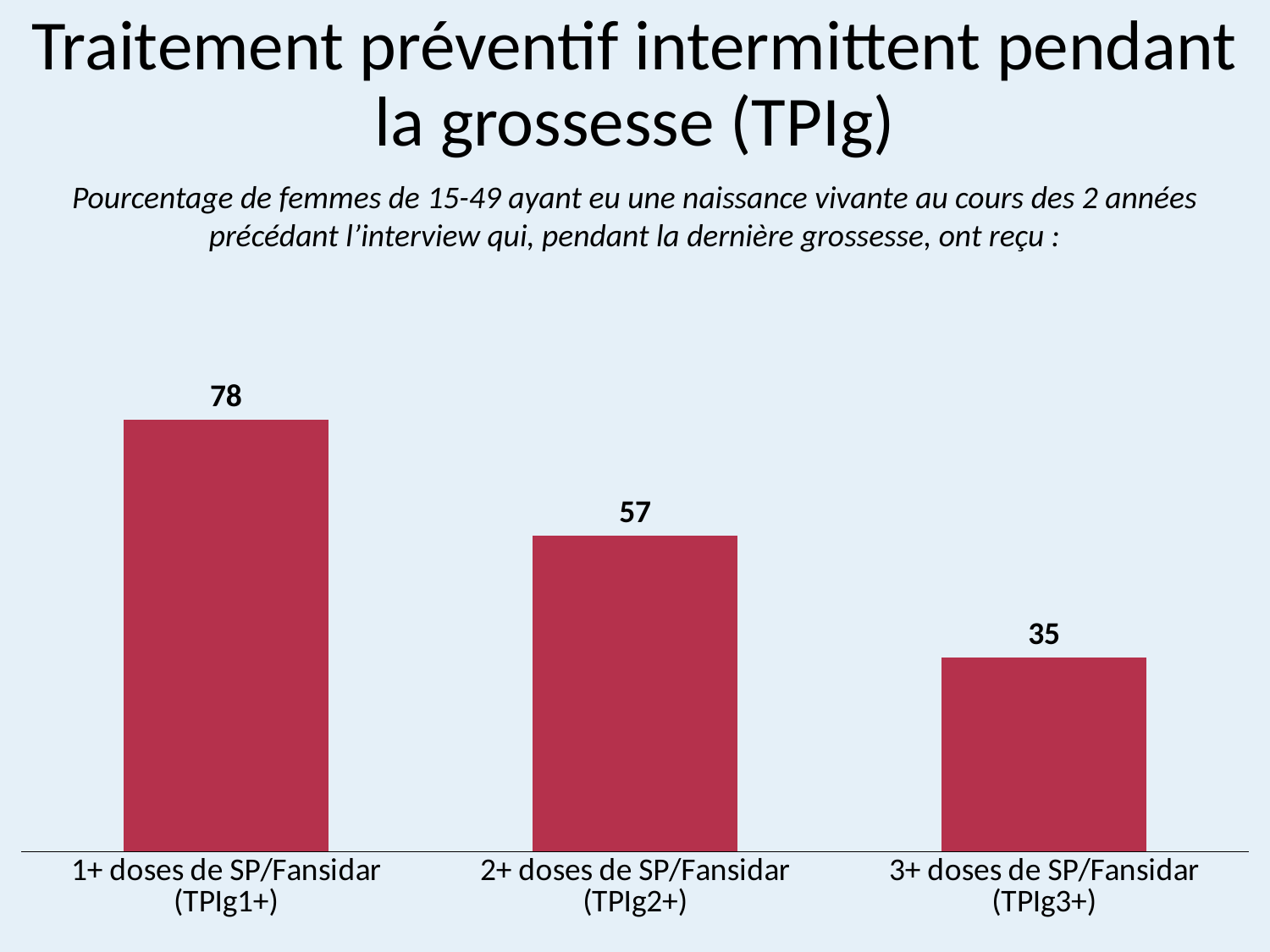

Traitement préventif intermittent pendant la grossesse (TPIg)
Pourcentage de femmes de 15-49 ayant eu une naissance vivante au cours des 2 années précédant l’interview qui, pendant la dernière grossesse, ont reçu :

### Chart

| Category | Series 1 |
|---|---|
| 1+ doses de SP/Fansidar (TPIg1+) | 78.0 |
| 2+ doses de SP/Fansidar (TPIg2+) | 57.0 |
| 3+ doses de SP/Fansidar (TPIg3+) | 35.0 |